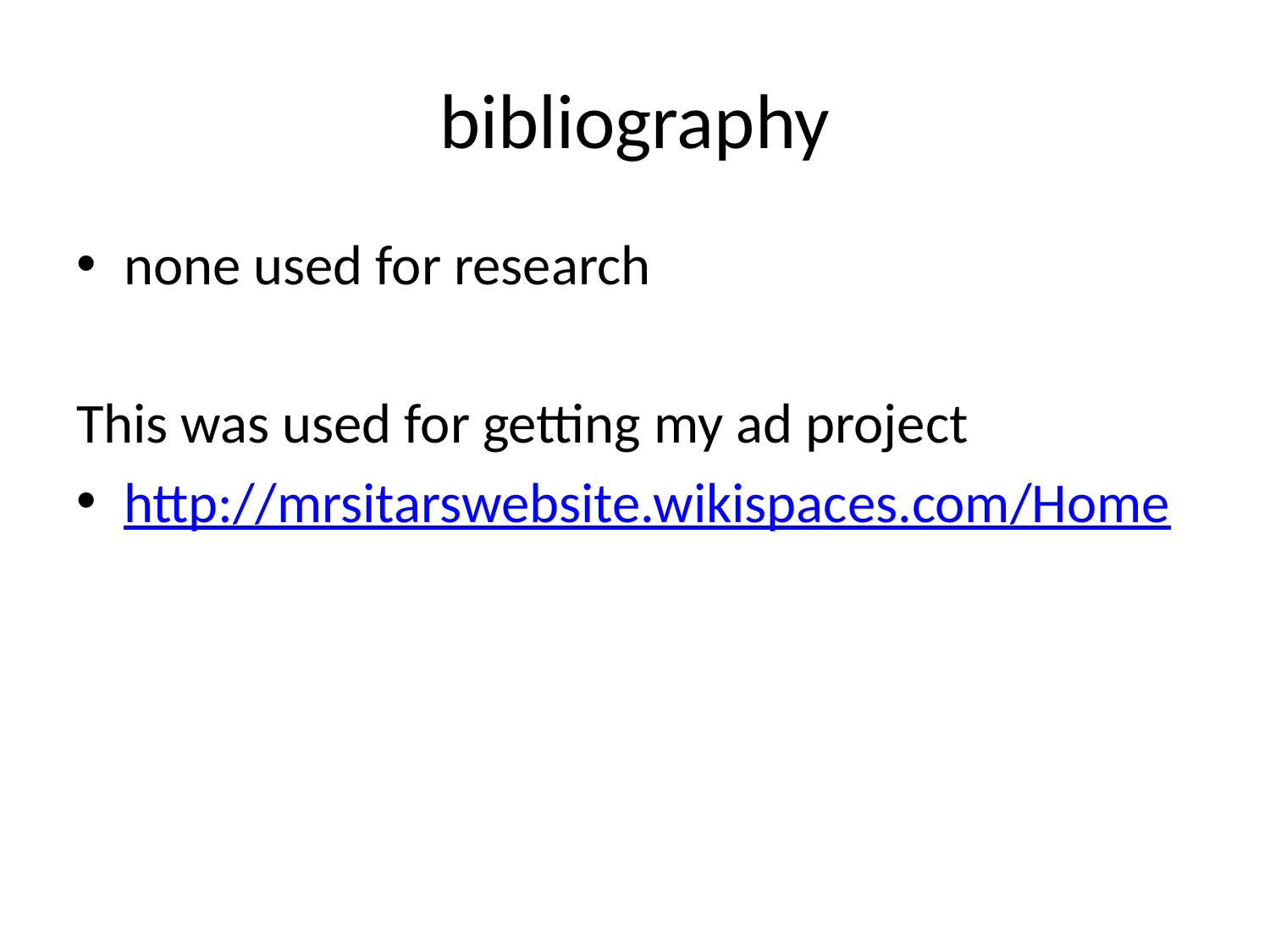

# bibliography
none used for research

This was used for getting my ad project
http://mrsitarswebsite.wikispaces.com/Home